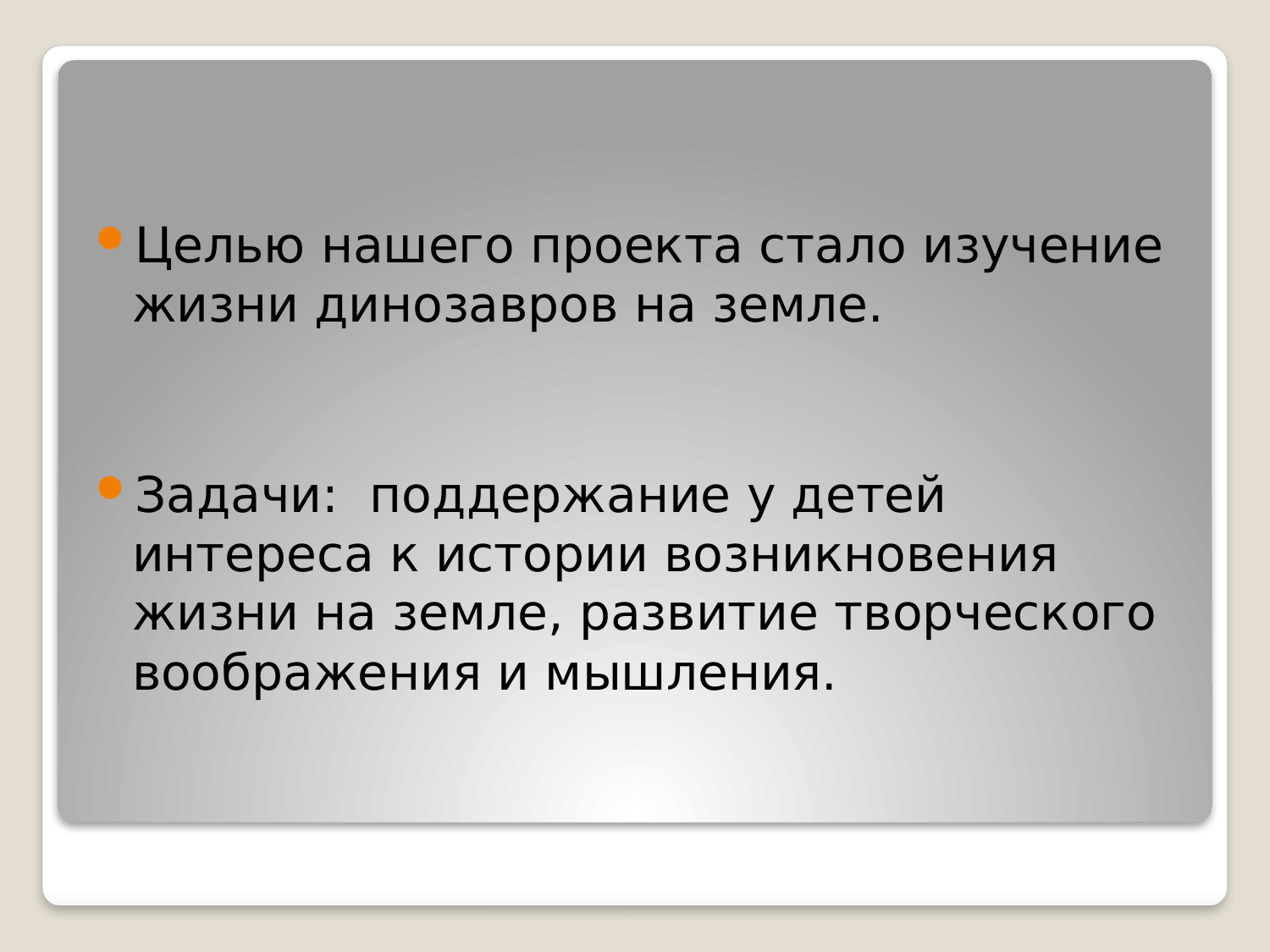

Целью нашего проекта стало изучение  жизни динозавров на земле.

Задачи:  поддержание у детей интереса к истории возникновения жизни на земле, развитие творческого воображения и мышления.